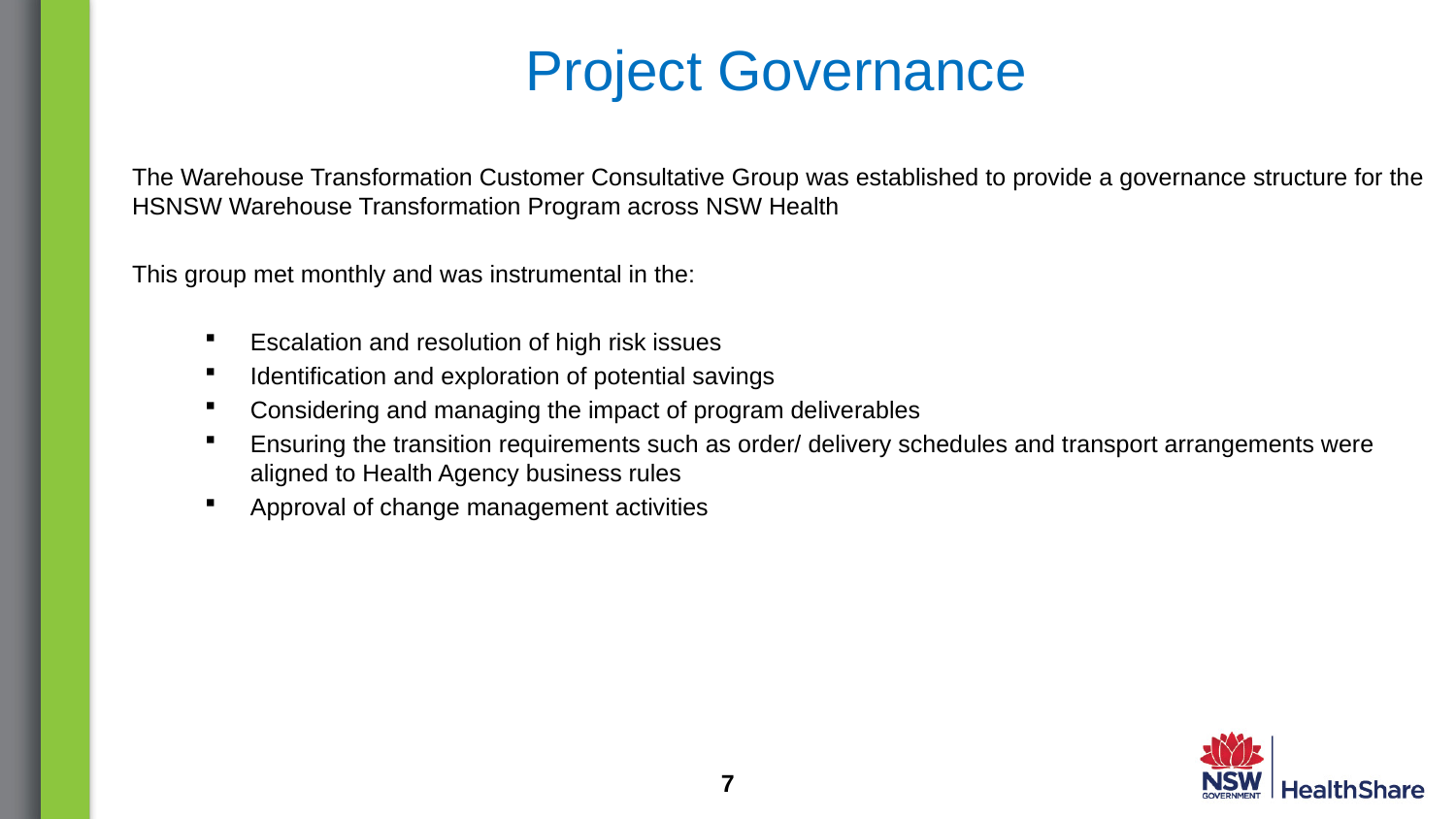

# Project Governance
The Warehouse Transformation Customer Consultative Group was established to provide a governance structure for the HSNSW Warehouse Transformation Program across NSW Health

This group met monthly and was instrumental in the:

Escalation and resolution of high risk issues
Identification and exploration of potential savings
Considering and managing the impact of program deliverables
Ensuring the transition requirements such as order/ delivery schedules and transport arrangements were aligned to Health Agency business rules
Approval of change management activities